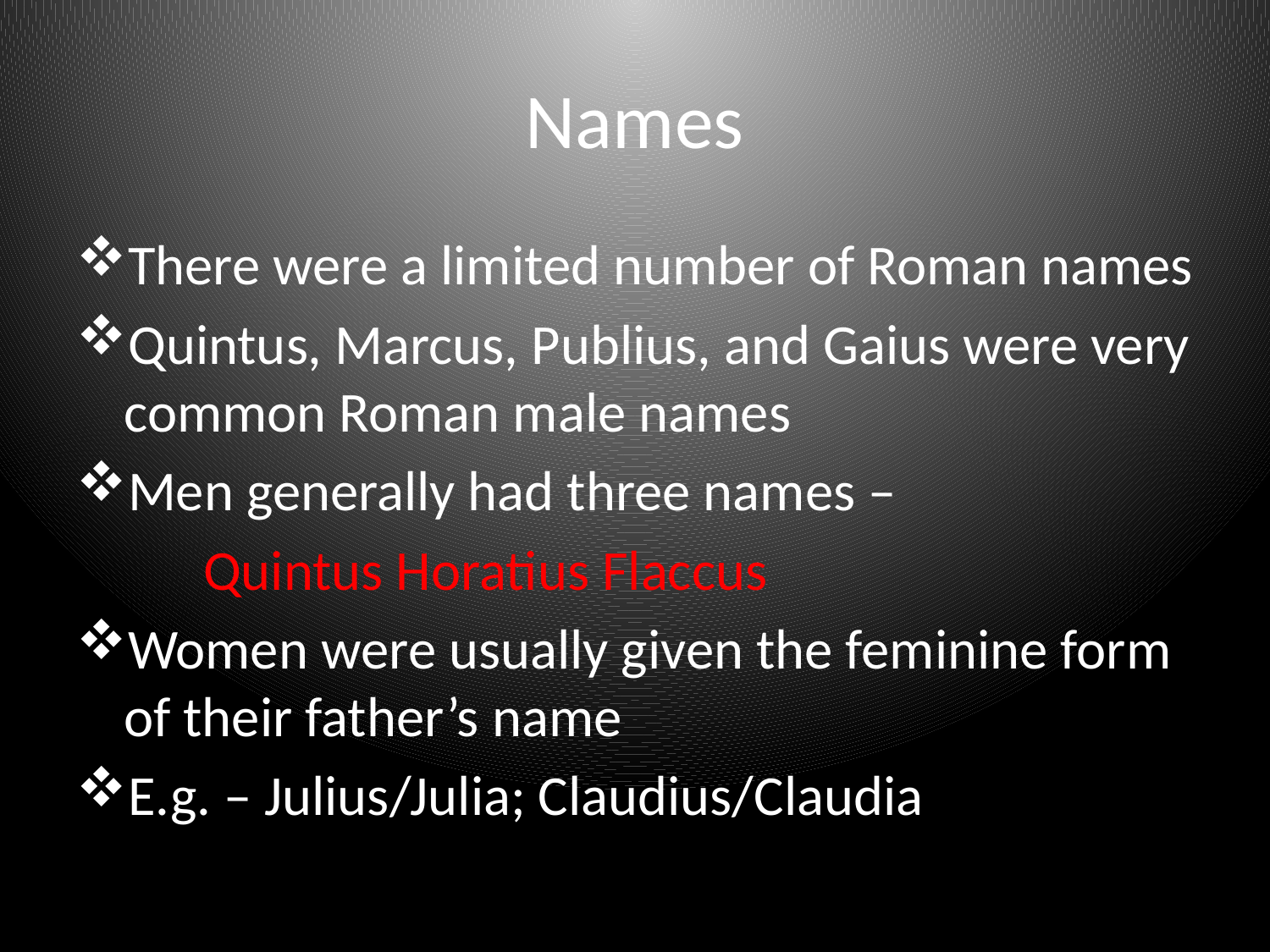

# Names
There were a limited number of Roman names
Quintus, Marcus, Publius, and Gaius were very common Roman male names
Men generally had three names –
	Quintus Horatius Flaccus
Women were usually given the feminine form of their father’s name
E.g. – Julius/Julia; Claudius/Claudia